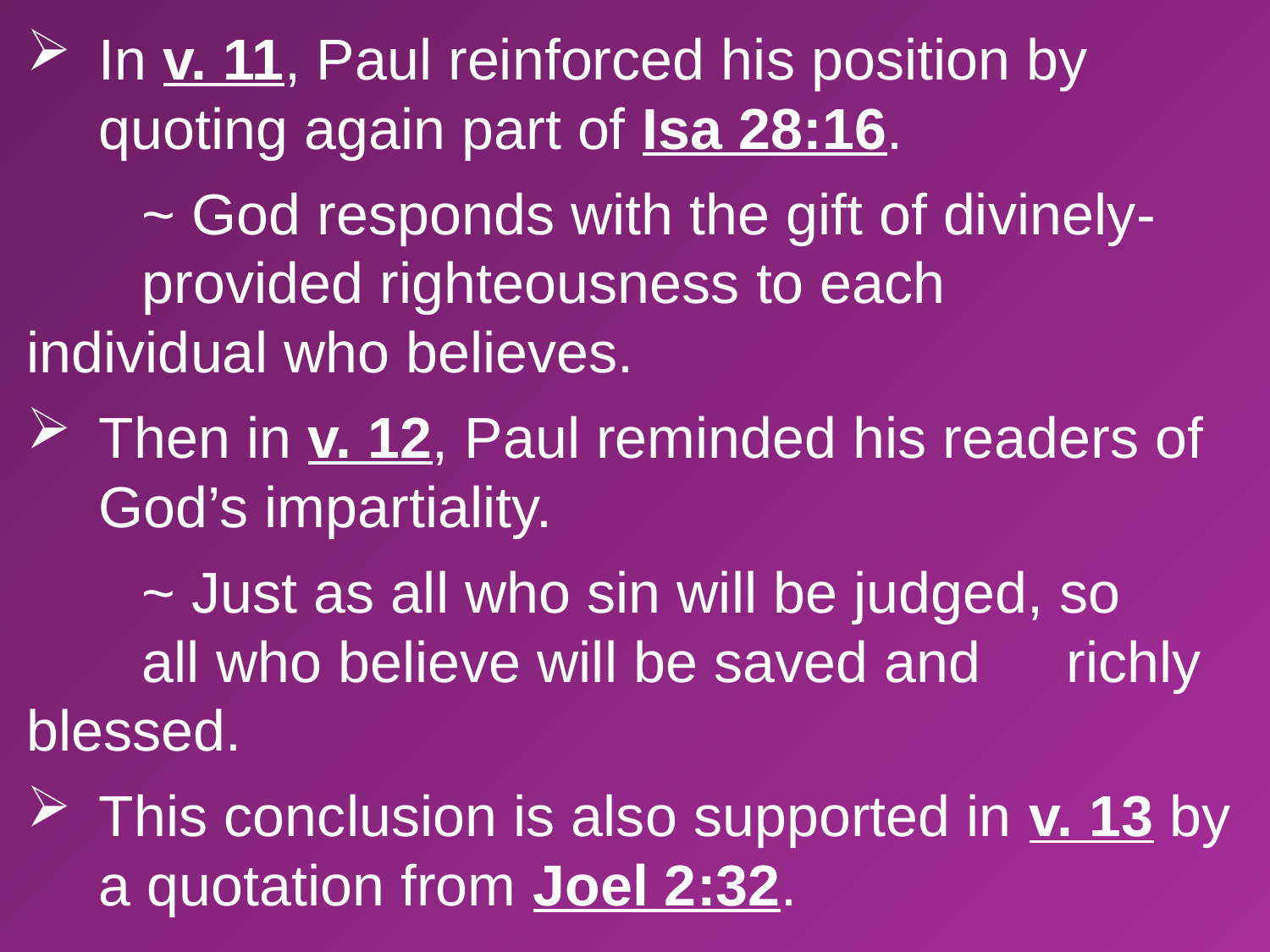

In v. 11, Paul reinforced his position by quoting again part of Isa 28:16.
		~ God responds with the gift of divinely-					provided righteousness to each 						individual who believes.
Then in v. 12, Paul reminded his readers of God’s impartiality.
		~ Just as all who sin will be judged, so 					all who believe will be saved and 						richly blessed.
This conclusion is also supported in v. 13 by a quotation from Joel 2:32.